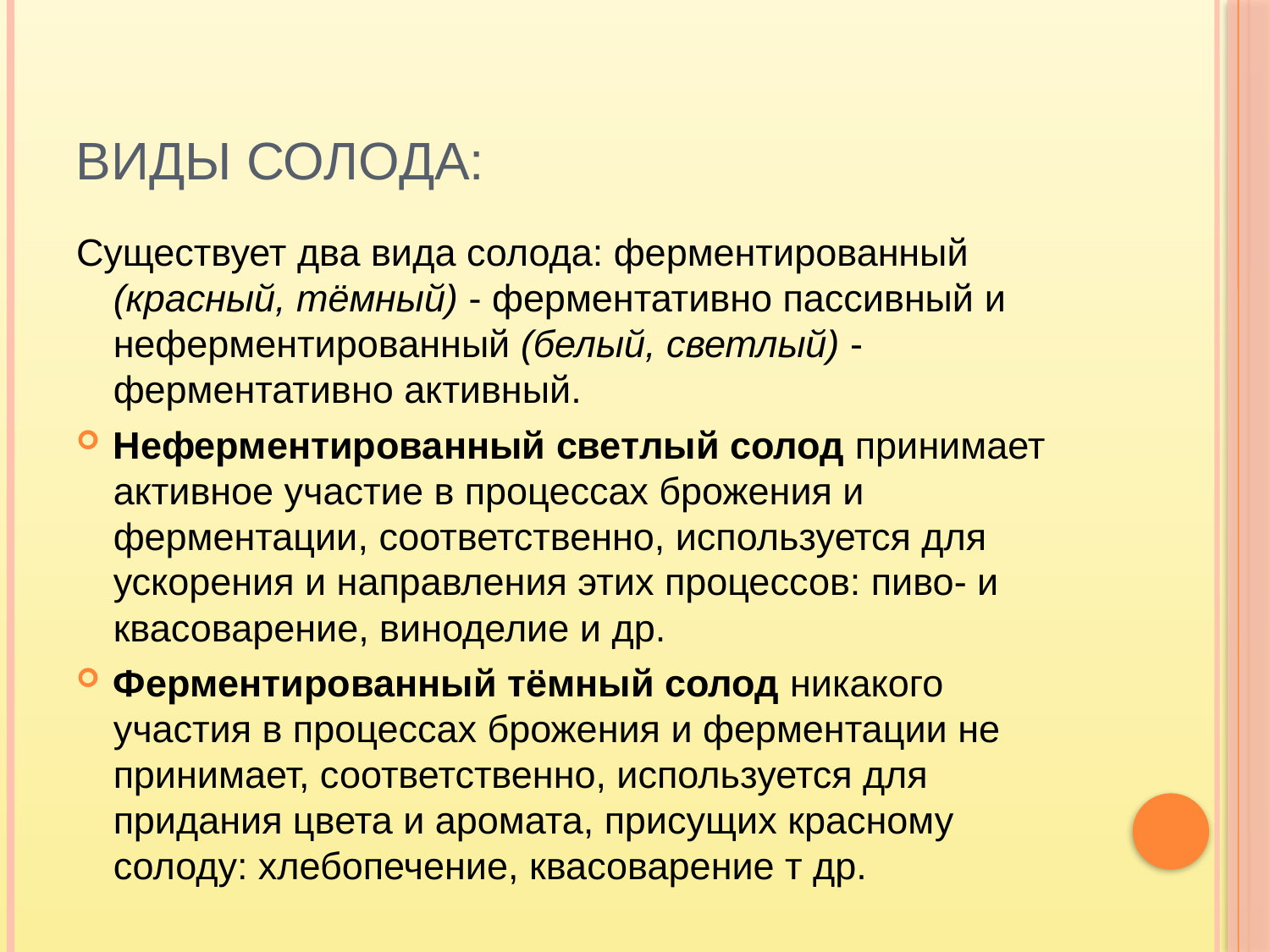

# Виды солода:
Существует два вида солода: ферментированный (красный, тёмный) - ферментативно пассивный и неферментированный (белый, светлый) - ферментативно активный.
Неферментированный светлый солод принимает активное участие в процессах брожения и ферментации, соответственно, используется для ускорения и направления этих процессов: пиво- и квасоварение, виноделие и др.
Ферментированный тёмный солод никакого участия в процессах брожения и ферментации не принимает, соответственно, используется для придания цвета и аромата, присущих красному солоду: хлебопечение, квасоварение т др.